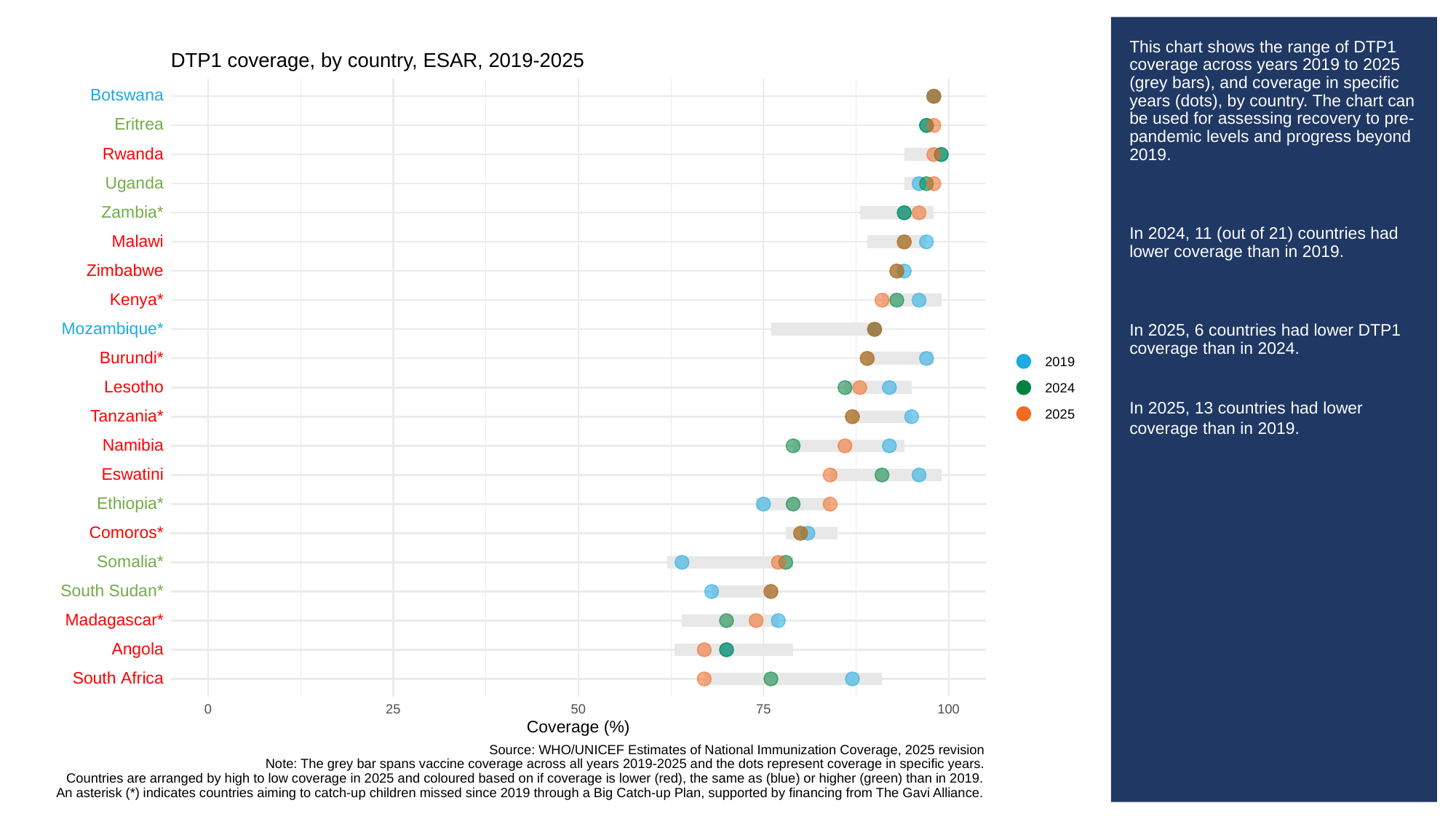

# This chart shows the range of DTP1 coverage across years 2019 to 2025 (grey bars), and coverage in specific years (dots), by country. The chart can be used for assessing recovery to pre-pandemic levels and progress beyond 2019.

In 2024, 11 (out of 21) countries had lower coverage than in 2019.

In 2025, 6 countries had lower DTP1 coverage than in 2024.

In 2025, 13 countries had lower coverage than in 2019.

DTP1 coverage, by country, ESAR, 2019-2025

Botswana

Eritrea

Rwanda

Uganda

Zambia*

Malawi

Zimbabwe

Kenya*

Mozambique*

Burundi*

2019

Lesotho

2024

Tanzania*
2025

Namibia

Eswatini

Ethiopia*

Comoros*

Somalia*

South
Sudan*

Madagascar*

Angola

South
Africa

0
25
50
75
100
Coverage (%)
Source: WHO/UNICEF Estimates of National Immunization Coverage, 2025 revision
Note: The grey bar spans vaccine coverage across all years 2019-2025 and the dots represent coverage in specific years.
Countries are arranged by high to low coverage in 2025 and coloured based on if coverage is lower (red), the same as (blue) or higher (green) than in 2019.
An asterisk (*) indicates countries aiming to catch-up children missed since 2019 through a Big Catch-up Plan, supported by financing from The Gavi Alliance.